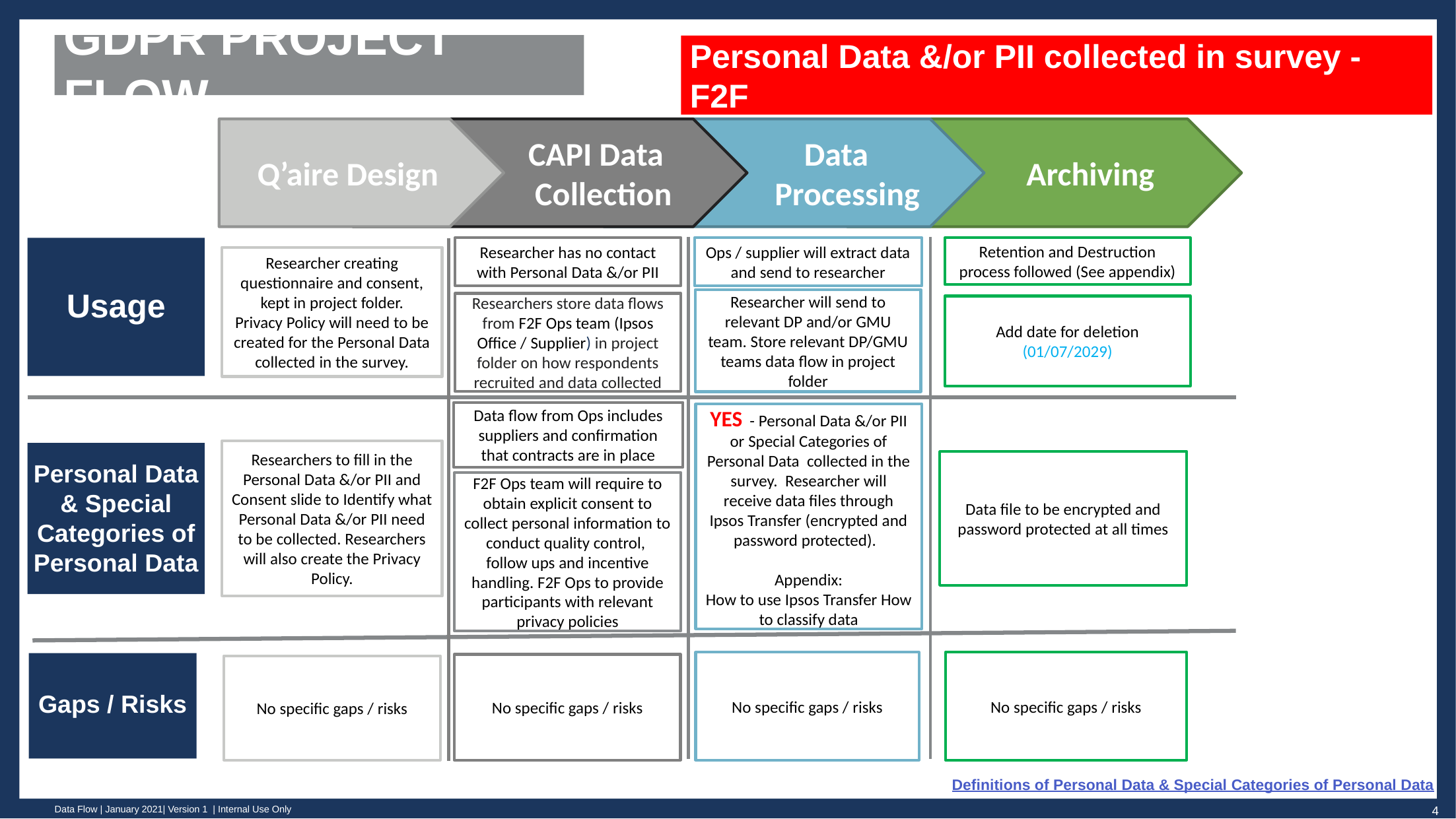

# GDPR PROJECT FLOW
Personal Data &/or PII collected in survey - F2F
Q’aire Design
                 CAPI Data
                  Collection
                Data
                  Processing
                Archiving

Usage
Researcher has no contact with Personal Data &/or PII
Ops / supplier will extract data and send to researcher
Retention and Destruction process followed (See appendix)
Researcher creating questionnaire and consent, kept in project folder.
Privacy Policy will need to be created for the Personal Data collected in the survey.
Researcher will send to relevant DP and/or GMU team. Store relevant DP/GMU teams data flow in project folder
Researchers store data flows from F2F Ops team (Ipsos Office / Supplier) in project folder on how respondents recruited and data collected
Add date for deletion (01/07/2029)
Data flow from Ops includes suppliers and confirmation that contracts are in place
YES  - Personal Data &/or PII or Special Categories of Personal Data  collected in the survey.  Researcher will receive data files through Ipsos Transfer (encrypted and password protected).

Appendix:
How to use Ipsos Transfer How to classify data
Researchers to fill in the Personal Data &/or PII and Consent slide to Identify what Personal Data &/or PII need to be collected. Researchers will also create the Privacy Policy.

Personal Data & Special Categories of Personal Data
Data file to be encrypted and password protected at all times
F2F Ops team will require to obtain explicit consent to collect personal information to conduct quality control,  follow ups and incentive handling. F2F Ops to provide participants with relevant privacy policies
No specific gaps / risks
No specific gaps / risks

Gaps / Risks
No specific gaps / risks
No specific gaps / risks

Definitions of Personal Data & Special Categories of Personal Data